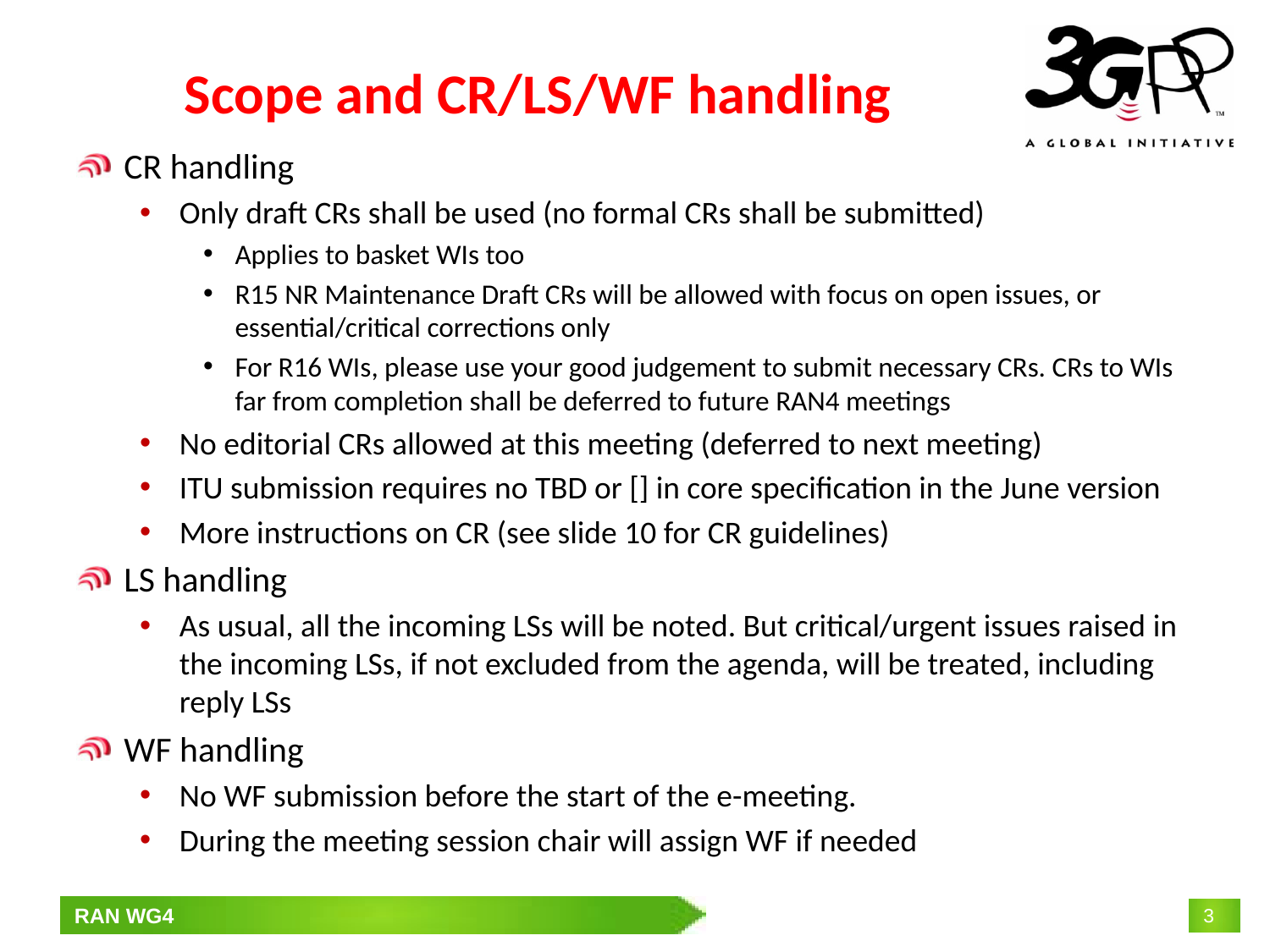

# Scope and CR/LS/WF handling
CR handling
Only draft CRs shall be used (no formal CRs shall be submitted)
Applies to basket WIs too
R15 NR Maintenance Draft CRs will be allowed with focus on open issues, or essential/critical corrections only
For R16 WIs, please use your good judgement to submit necessary CRs. CRs to WIs far from completion shall be deferred to future RAN4 meetings
No editorial CRs allowed at this meeting (deferred to next meeting)
ITU submission requires no TBD or [] in core specification in the June version
More instructions on CR (see slide 10 for CR guidelines)
LS handling
As usual, all the incoming LSs will be noted. But critical/urgent issues raised in the incoming LSs, if not excluded from the agenda, will be treated, including reply LSs
WF handling
No WF submission before the start of the e-meeting.
During the meeting session chair will assign WF if needed